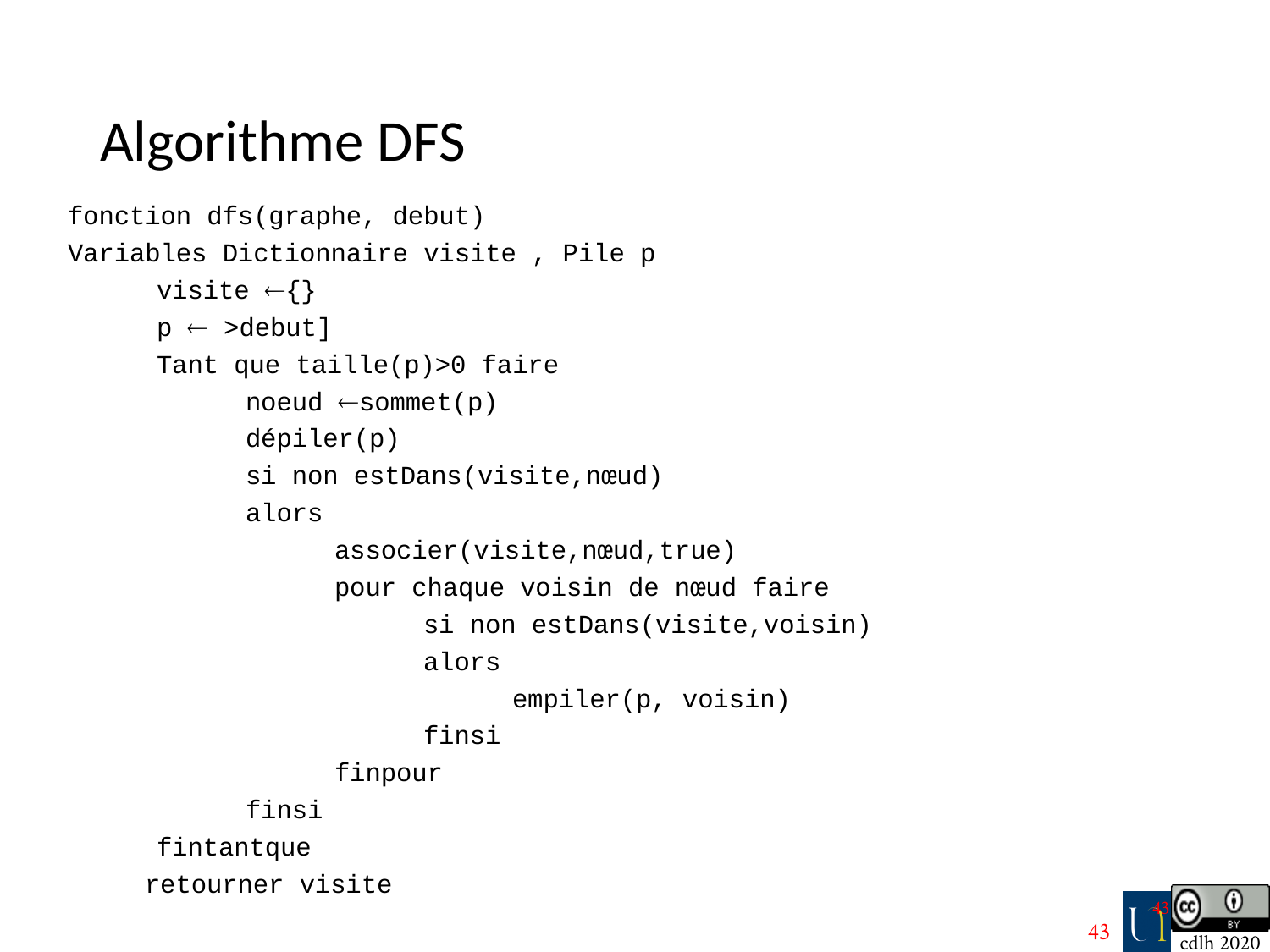

# Algorithme DFS
fonction dfs(graphe, debut)
Variables Dictionnaire visite , Pile p
    	visite ←{}
	p ← >debut]
    	Tant que taille(p)>0 faire
        	noeud ←sommet(p)
		dépiler(p)
		si non estDans(visite,nœud)
		alors
			associer(visite,nœud,true)
			pour chaque voisin de nœud faire
				si non estDans(visite,voisin)
				alors
                			empiler(p, voisin)
				finsi
			finpour
		finsi
	fintantque
     retourner visite
43